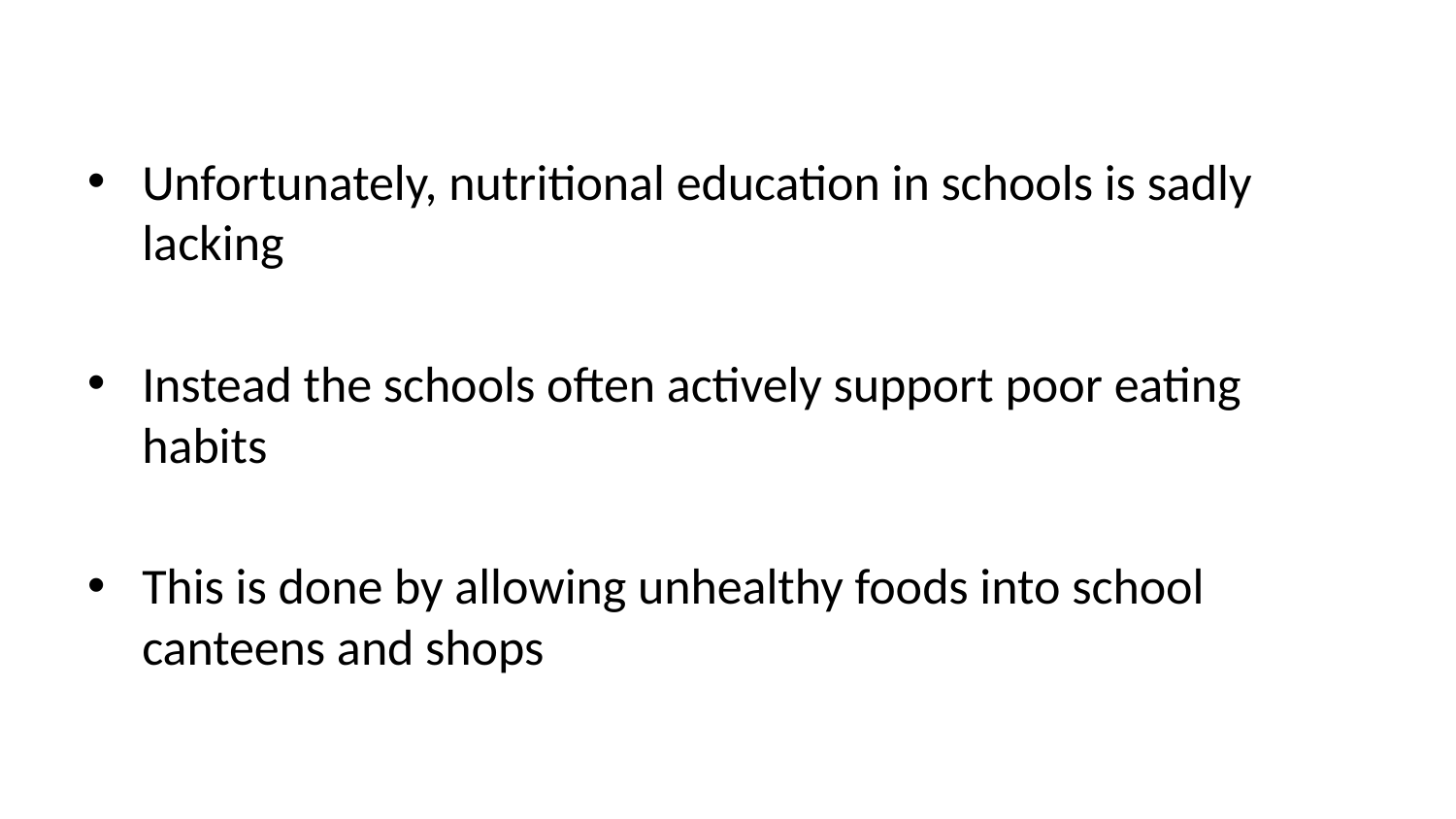

Unfortunately, nutritional education in schools is sadly lacking

Instead the schools often actively support poor eating habits

This is done by allowing unhealthy foods into school canteens and shops